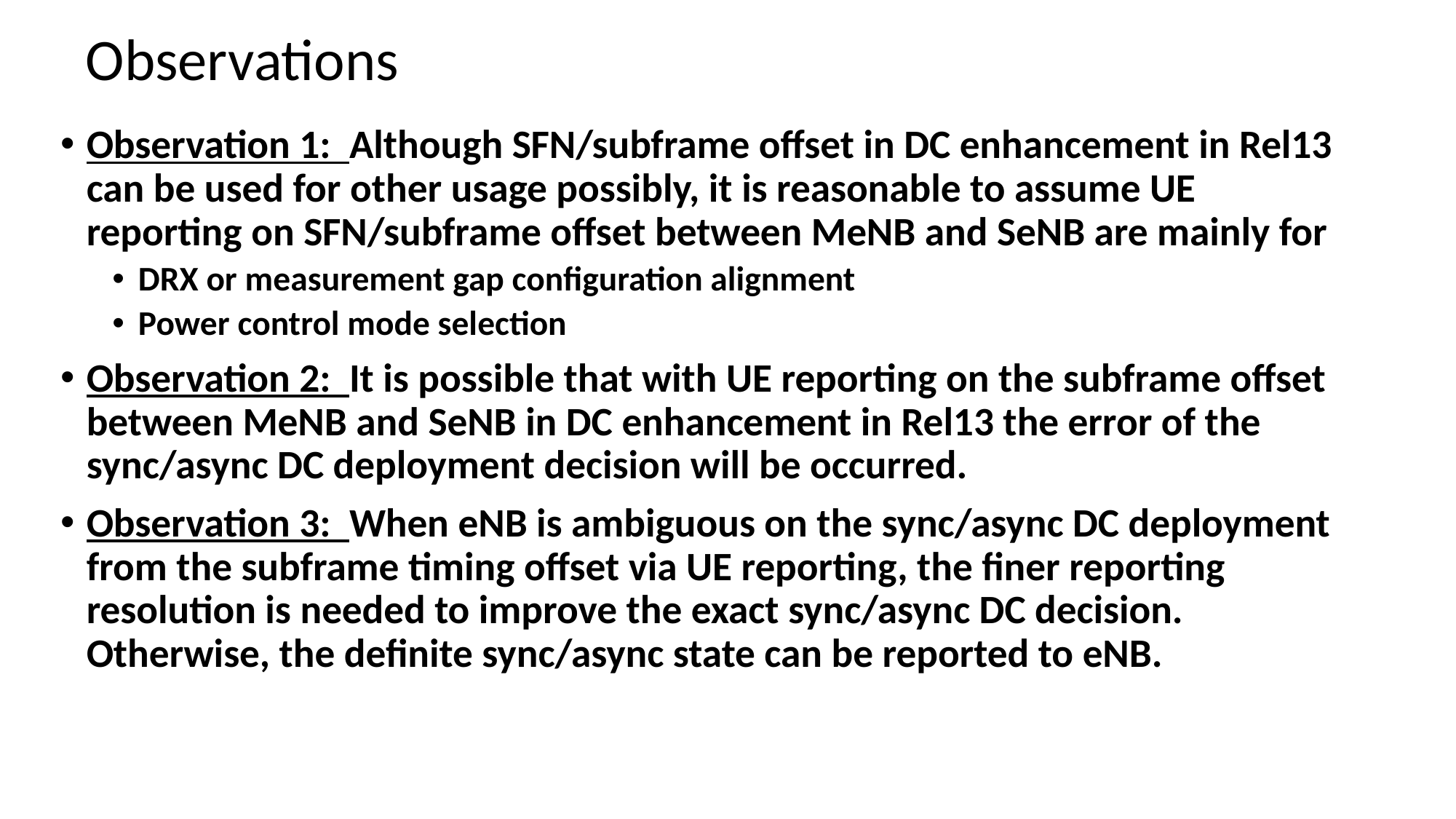

# Observations
Observation 1:  Although SFN/subframe offset in DC enhancement in Rel13 can be used for other usage possibly, it is reasonable to assume UE reporting on SFN/subframe offset between MeNB and SeNB are mainly for
DRX or measurement gap configuration alignment
Power control mode selection
Observation 2:  It is possible that with UE reporting on the subframe offset between MeNB and SeNB in DC enhancement in Rel13 the error of the sync/async DC deployment decision will be occurred.
Observation 3:  When eNB is ambiguous on the sync/async DC deployment from the subframe timing offset via UE reporting, the finer reporting resolution is needed to improve the exact sync/async DC decision. Otherwise, the definite sync/async state can be reported to eNB.